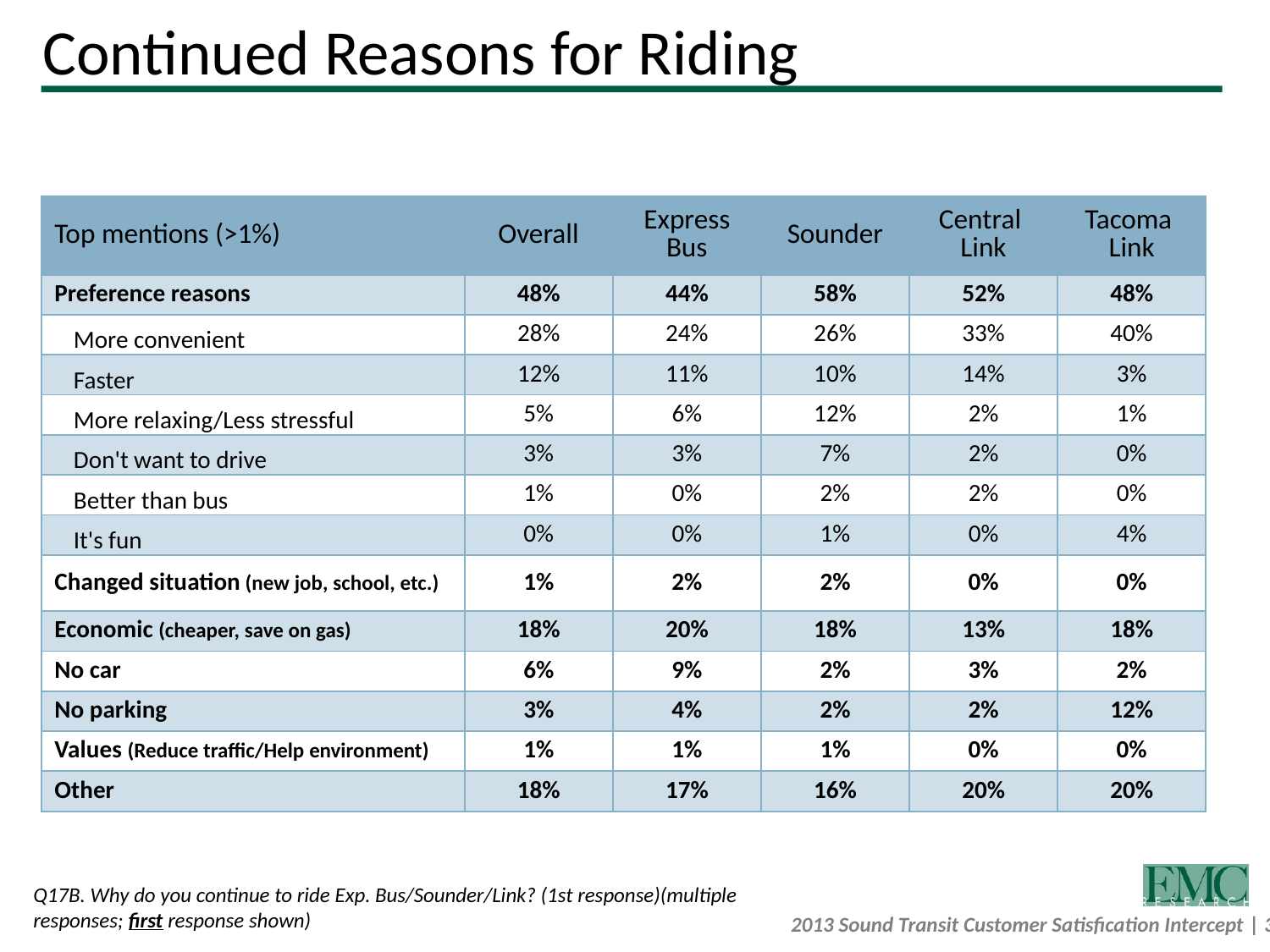

# Continued Reasons for Riding
| Top mentions (>1%) | Overall | Express Bus | Sounder | Central Link | Tacoma Link |
| --- | --- | --- | --- | --- | --- |
| Preference reasons | 48% | 44% | 58% | 52% | 48% |
| More convenient | 28% | 24% | 26% | 33% | 40% |
| Faster | 12% | 11% | 10% | 14% | 3% |
| More relaxing/Less stressful | 5% | 6% | 12% | 2% | 1% |
| Don't want to drive | 3% | 3% | 7% | 2% | 0% |
| Better than bus | 1% | 0% | 2% | 2% | 0% |
| It's fun | 0% | 0% | 1% | 0% | 4% |
| Changed situation (new job, school, etc.) | 1% | 2% | 2% | 0% | 0% |
| Economic (cheaper, save on gas) | 18% | 20% | 18% | 13% | 18% |
| No car | 6% | 9% | 2% | 3% | 2% |
| No parking | 3% | 4% | 2% | 2% | 12% |
| Values (Reduce traffic/Help environment) | 1% | 1% | 1% | 0% | 0% |
| Other | 18% | 17% | 16% | 20% | 20% |
Q17B. Why do you continue to ride Exp. Bus/Sounder/Link? (1st response)(multiple responses; first response shown)